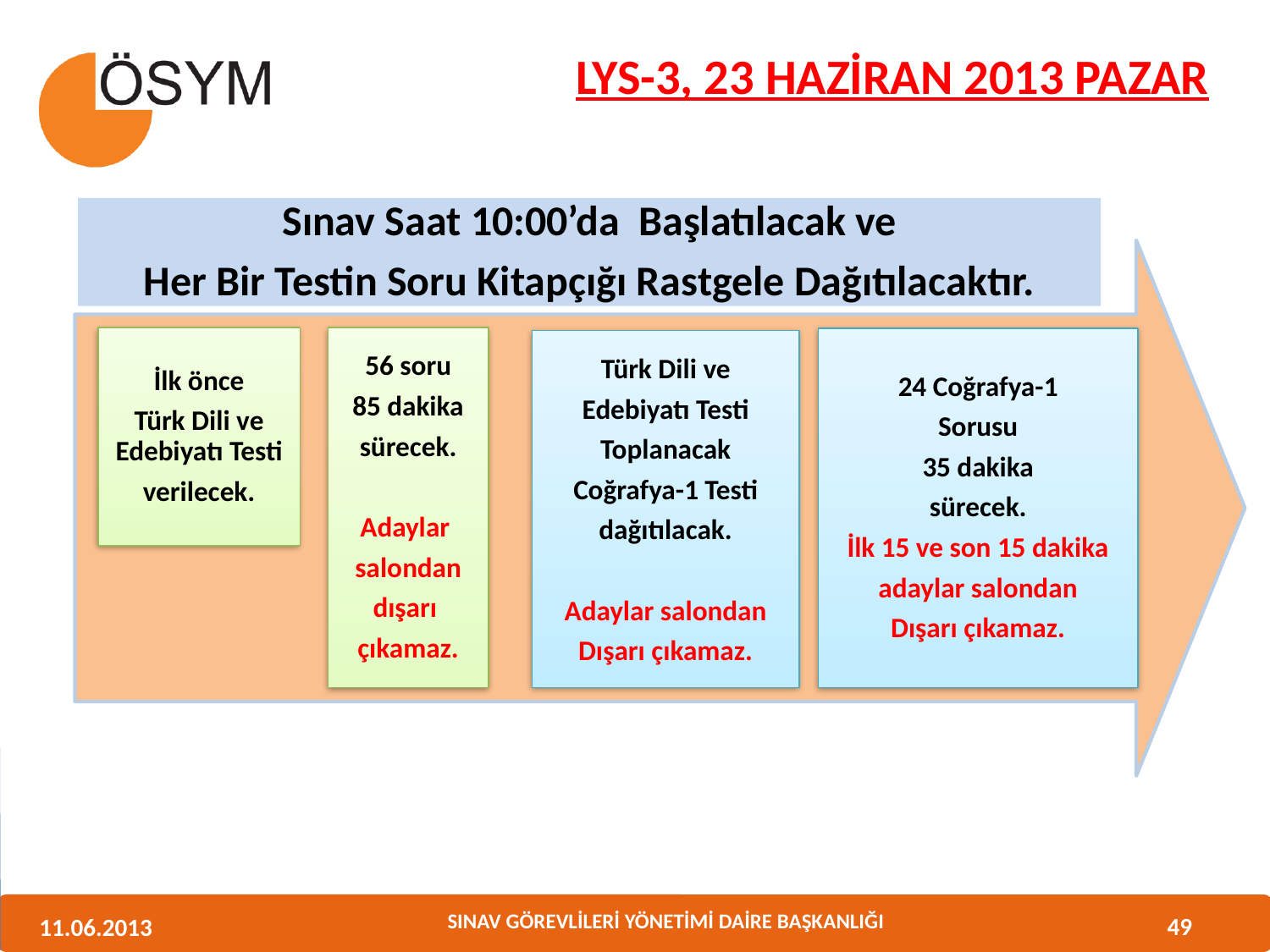

LYS-3, 23 HAZİRAN 2013 PAZAR
Sınav Saat 10:00’da  Başlatılacak ve
Her Bir Testin Soru Kitapçığı Rastgele Dağıtılacaktır.

İlk önce
Türk Dili ve Edebiyatı Testi
verilecek.
56 soru
85 dakika
sürecek.

Adaylar
salondan
dışarı
çıkamaz.
24 Coğrafya-1
Sorusu
35 dakika
sürecek.
İlk 15 ve son 15 dakika
adaylar salondan
Dışarı çıkamaz.

Türk Dili ve
Edebiyatı Testi
Toplanacak
Coğrafya-1 Testi
dağıtılacak.

Adaylar salondan
Dışarı çıkamaz.

49
11.06.2013